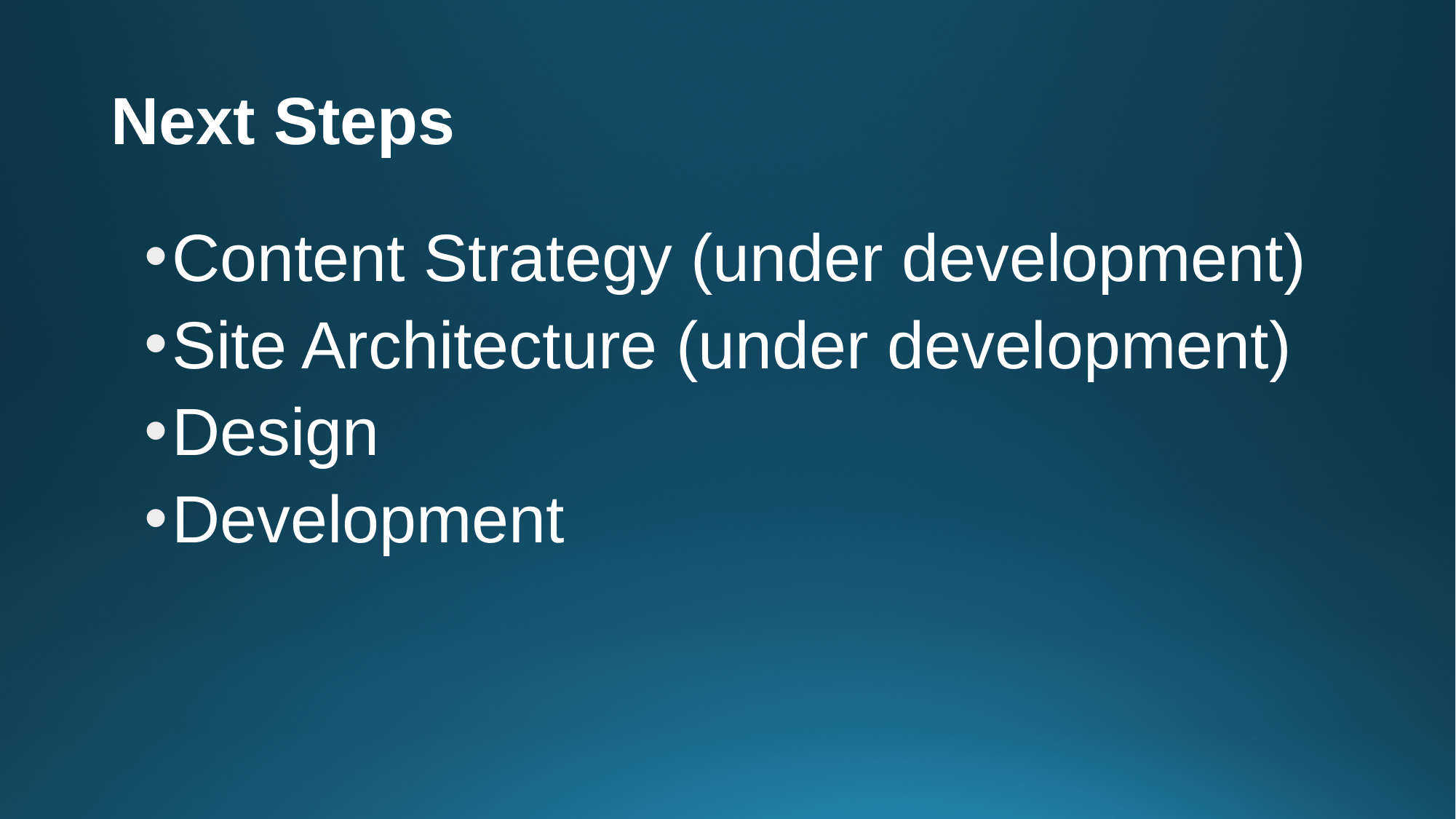

# Next Steps
Content Strategy (under development)
Site Architecture (under development)
Design
Development